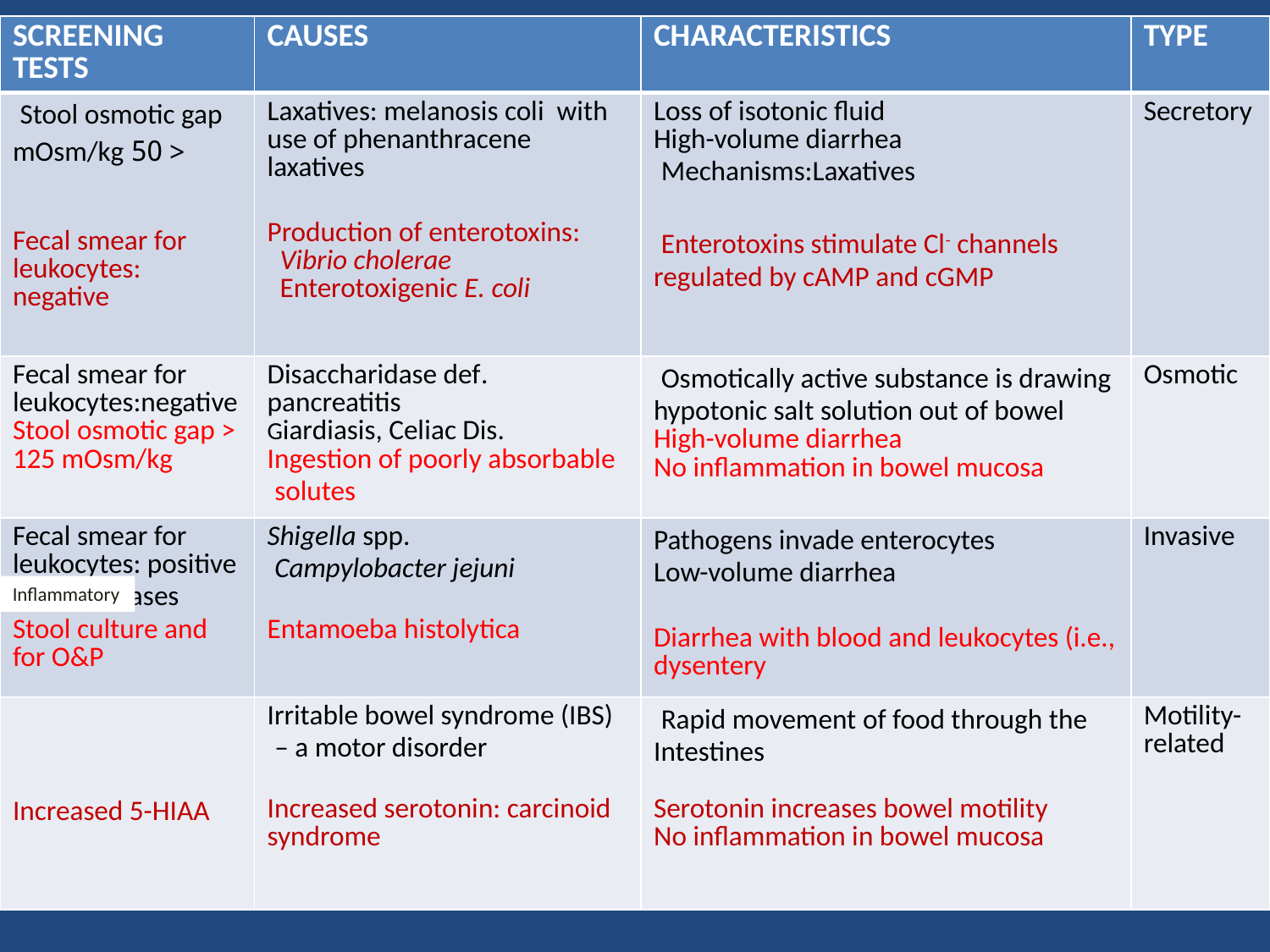

| SCREENING TESTS | CAUSES | CHARACTERISTICS | TYPE |
| --- | --- | --- | --- |
| Stool osmotic gap < 50 mOsm/kg Fecal smear for leukocytes: negative | Laxatives: melanosis coli with use of phenanthracene laxatives Production of enterotoxins:   Vibrio cholerae   Enterotoxigenic E. coli | Loss of isotonic fluid High-volume diarrhea Mechanisms:Laxatives    Enterotoxins stimulate Cl- channels regulated by cAMP and cGMP | Secretory |
| Fecal smear for leukocytes:negative Stool osmotic gap > 125 mOsm/kg | Disaccharidase def. pancreatitis Giardiasis, Celiac Dis. Ingestion of poorly absorbable solutes | Osmotically active substance is drawing hypotonic salt solution out of bowel High-volume diarrhea No inflammation in bowel mucosa | Osmotic |
| Fecal smear for leukocytes: positive in most cases Stool culture and for O&P | Shigella spp. Campylobacter jejuni Entamoeba histolytica | Pathogens invade enterocytes Low-volume diarrhea Diarrhea with blood and leukocytes (i.e., dysentery | Invasive |
| Increased 5-HIAA | Irritable bowel syndrome (IBS) – a motor disorder Increased serotonin: carcinoid syndrome | Rapid movement of food through the Intestines Serotonin increases bowel motility No inflammation in bowel mucosa | Motility-related |
Inflammatory